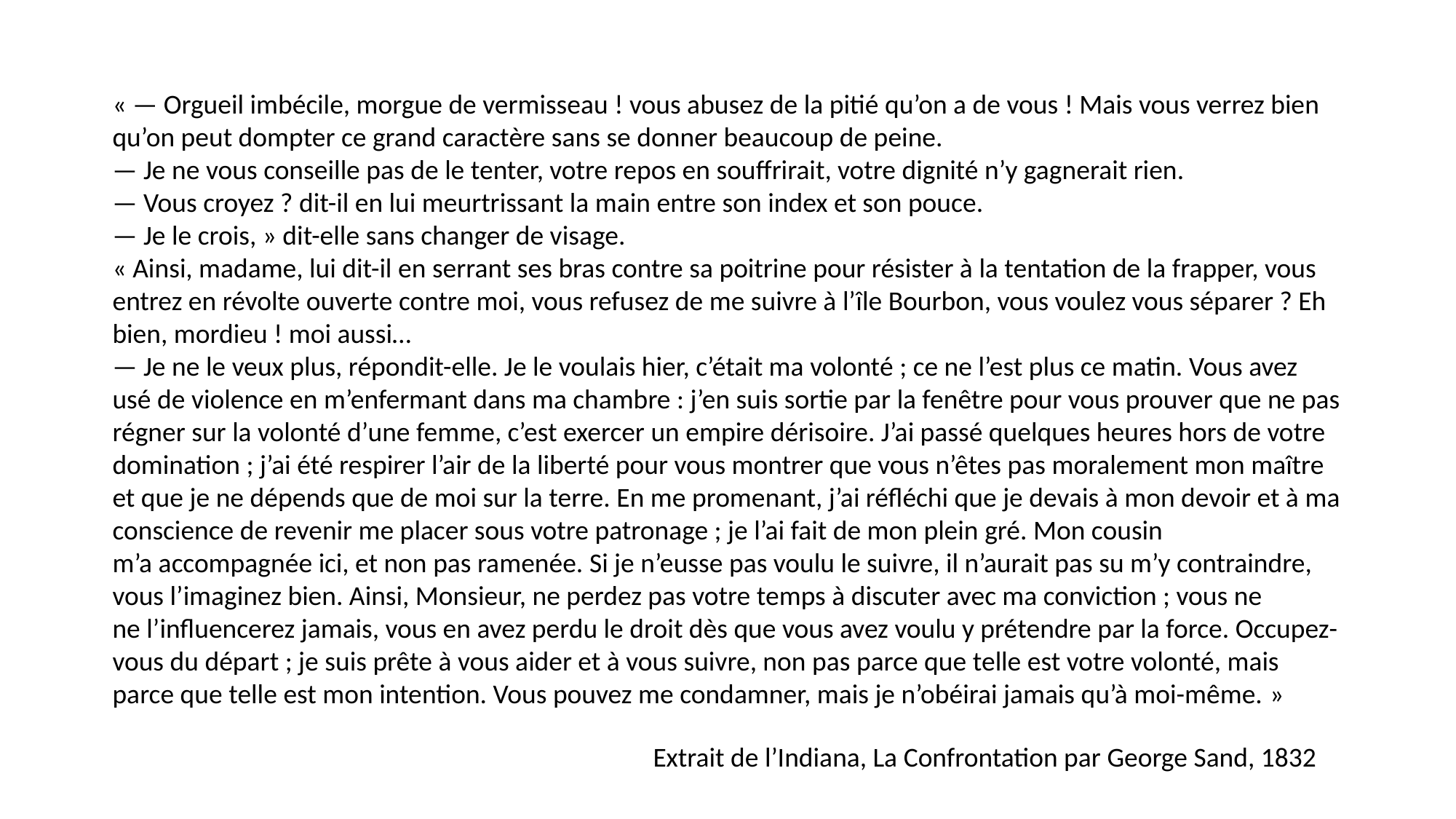

« — Orgueil imbécile, morgue de vermisseau ! vous abusez de la pitié qu’on a de vous ! Mais vous verrez bien
qu’on peut dompter ce grand caractère sans se donner beaucoup de peine.
— Je ne vous conseille pas de le tenter, votre repos en souffrirait, votre dignité n’y gagnerait rien.
— Vous croyez ? dit-il en lui meurtrissant la main entre son index et son pouce.
— Je le crois, » dit-elle sans changer de visage.
« Ainsi, madame, lui dit-il en serrant ses bras contre sa poitrine pour résister à la tentation de la frapper, vous
entrez en révolte ouverte contre moi, vous refusez de me suivre à l’île Bourbon, vous voulez vous séparer ? Eh
bien, mordieu ! moi aussi…
— Je ne le veux plus, répondit-elle. Je le voulais hier, c’était ma volonté ; ce ne l’est plus ce matin. Vous avez
usé de violence en m’enfermant dans ma chambre : j’en suis sortie par la fenêtre pour vous prouver que ne pas
régner sur la volonté d’une femme, c’est exercer un empire dérisoire. J’ai passé quelques heures hors de votre
domination ; j’ai été respirer l’air de la liberté pour vous montrer que vous n’êtes pas moralement mon maître
et que je ne dépends que de moi sur la terre. En me promenant, j’ai réfléchi que je devais à mon devoir et à ma
conscience de revenir me placer sous votre patronage ; je l’ai fait de mon plein gré. Mon cousin
m’a accompagnée ici, et non pas ramenée. Si je n’eusse pas voulu le suivre, il n’aurait pas su m’y contraindre,
vous l’imaginez bien. Ainsi, Monsieur, ne perdez pas votre temps à discuter avec ma conviction ; vous ne
ne l’influencerez jamais, vous en avez perdu le droit dès que vous avez voulu y prétendre par la force. Occupez-
vous du départ ; je suis prête à vous aider et à vous suivre, non pas parce que telle est votre volonté, mais
parce que telle est mon intention. Vous pouvez me condamner, mais je n’obéirai jamais qu’à moi-même. »

Extrait de l’Indiana, La Confrontation par George Sand, 1832